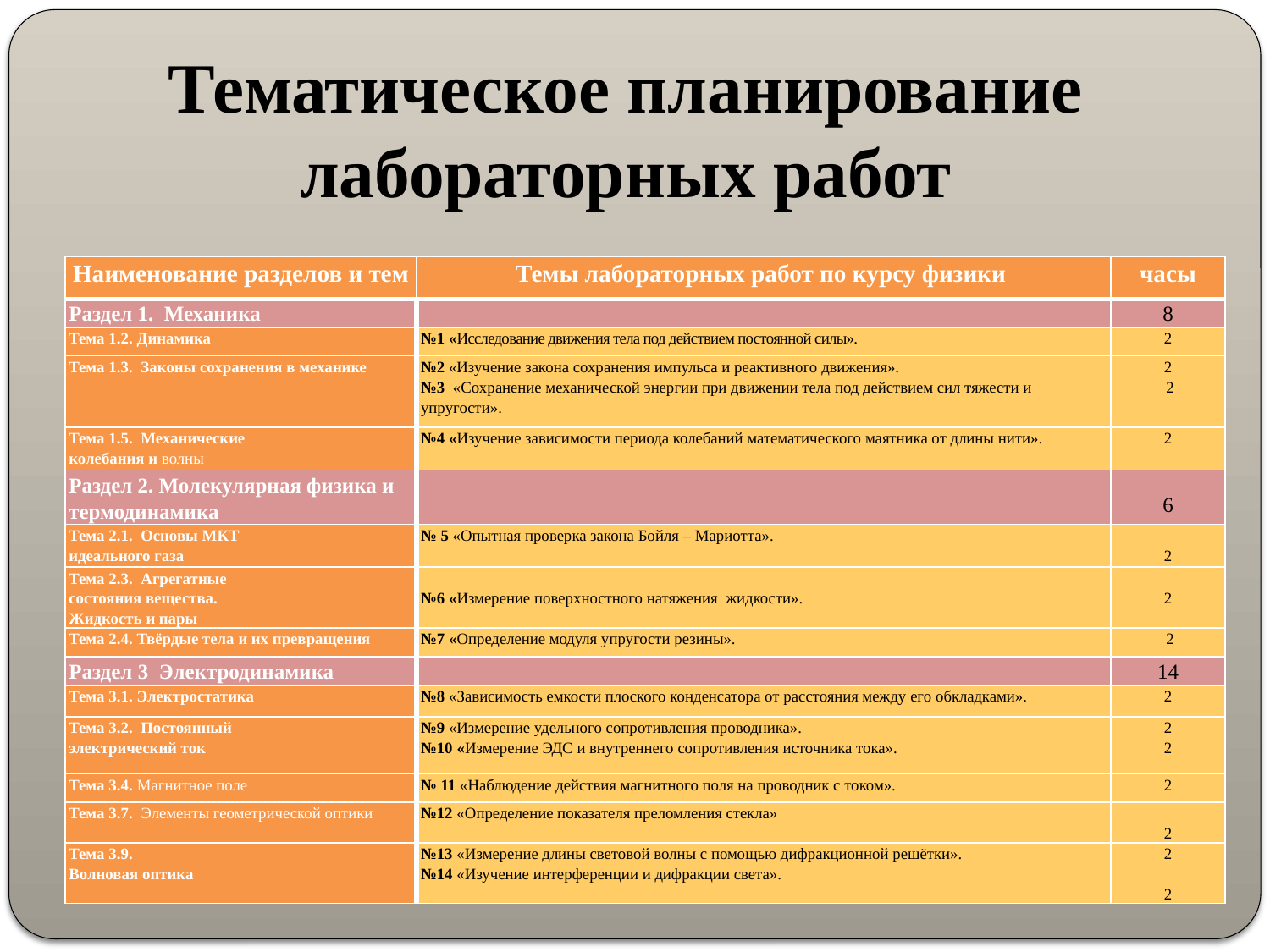

# Тематическое планирование лабораторных работ
| Наименование разделов и тем | Темы лабораторных работ по курсу физики | часы |
| --- | --- | --- |
| Раздел 1. Механика |  | 8 |
| Тема 1.2. Динамика | №1 «Исследование движения тела под действием постоянной силы». | 2 |
| Тема 1.3. Законы сохранения в механике | №2 «Изучение закона сохранения импульса и реактивного движения». №3 «Сохранение механической энергии при движении тела под действием сил тяжести и упругости». | 2  2 |
| Тема 1.5. Механические колебания и волны | №4 «Изучение зависимости периода колебаний математического маятника от длины нити». | 2 |
| Раздел 2. Молекулярная физика и термодинамика |  | 6 |
| Тема 2.1. Основы МКТ идеального газа | № 5 «Опытная проверка закона Бойля – Мариотта». | 2 |
| Тема 2.3. Агрегатные состояния вещества. Жидкость и пары | №6 «Измерение поверхностного натяжения жидкости». | 2 |
| Тема 2.4. Твёрдые тела и их превращения | №7 «Определение модуля упругости резины». | 2 |
| Раздел 3 Электродинамика |  | 14 |
| Тема 3.1. Электростатика | №8 «Зависимость емкости плоского конденсатора от расстояния между его обкладками». | 2 |
| Тема 3.2. Постоянный электрический ток | №9 «Измерение удельного сопротивления проводника». №10 «Измерение ЭДС и внутреннего сопротивления источника тока». | 2 2 |
| Тема 3.4. Магнитное поле | № 11 «Наблюдение действия магнитного поля на проводник с током». | 2 |
| Тема 3.7. Элементы геометрической оптики | №12 «Определение показателя преломления стекла» | 2 |
| Тема 3.9. Волновая оптика | №13 «Измерение длины световой волны с помощью дифракционной решётки». №14 «Изучение интерференции и дифракции света». | 2   2 |